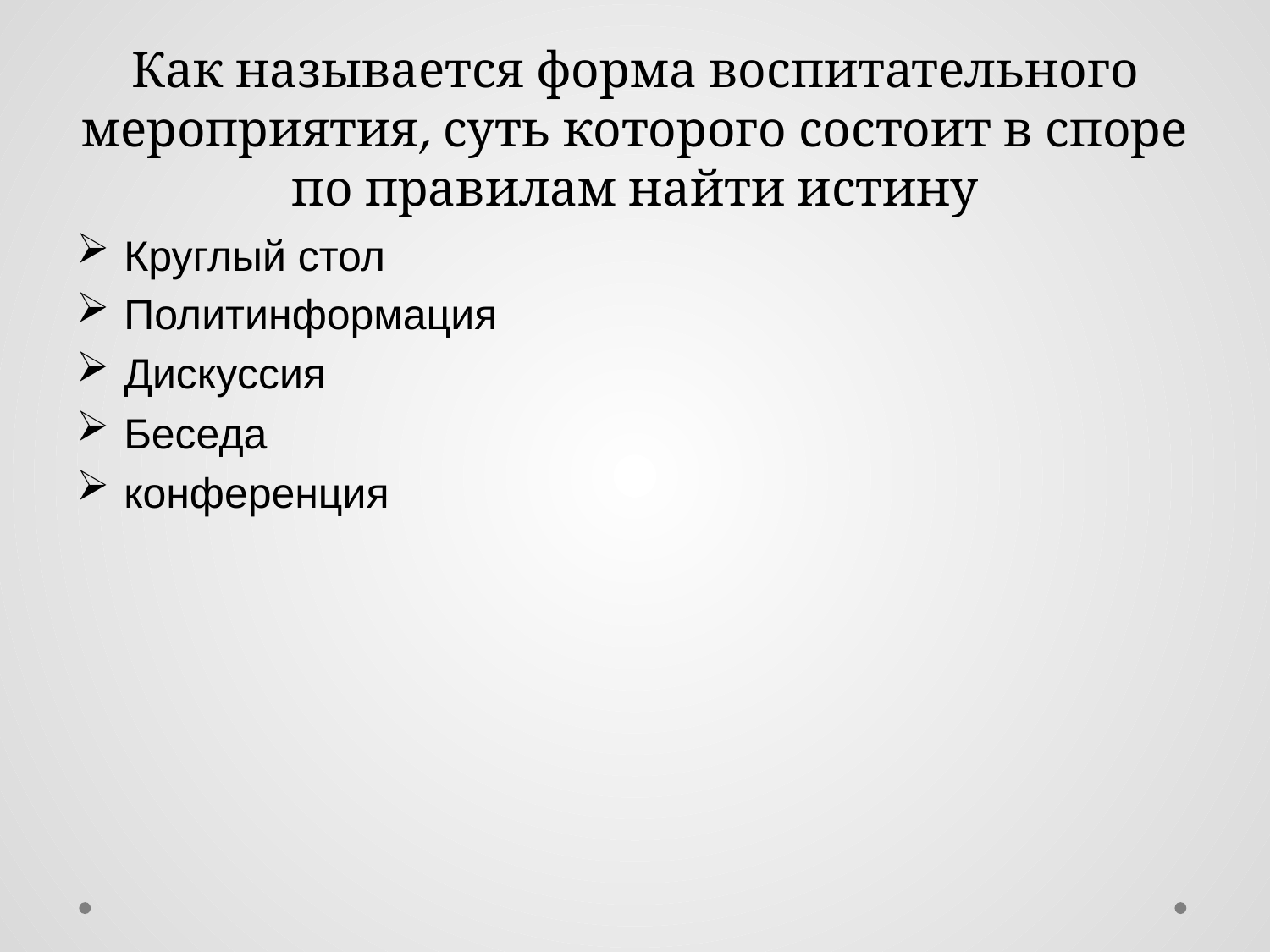

# Как называется форма воспитательного мероприятия, суть которого состоит в споре по правилам найти истину
Круглый стол
Политинформация
Дискуссия
Беседа
конференция